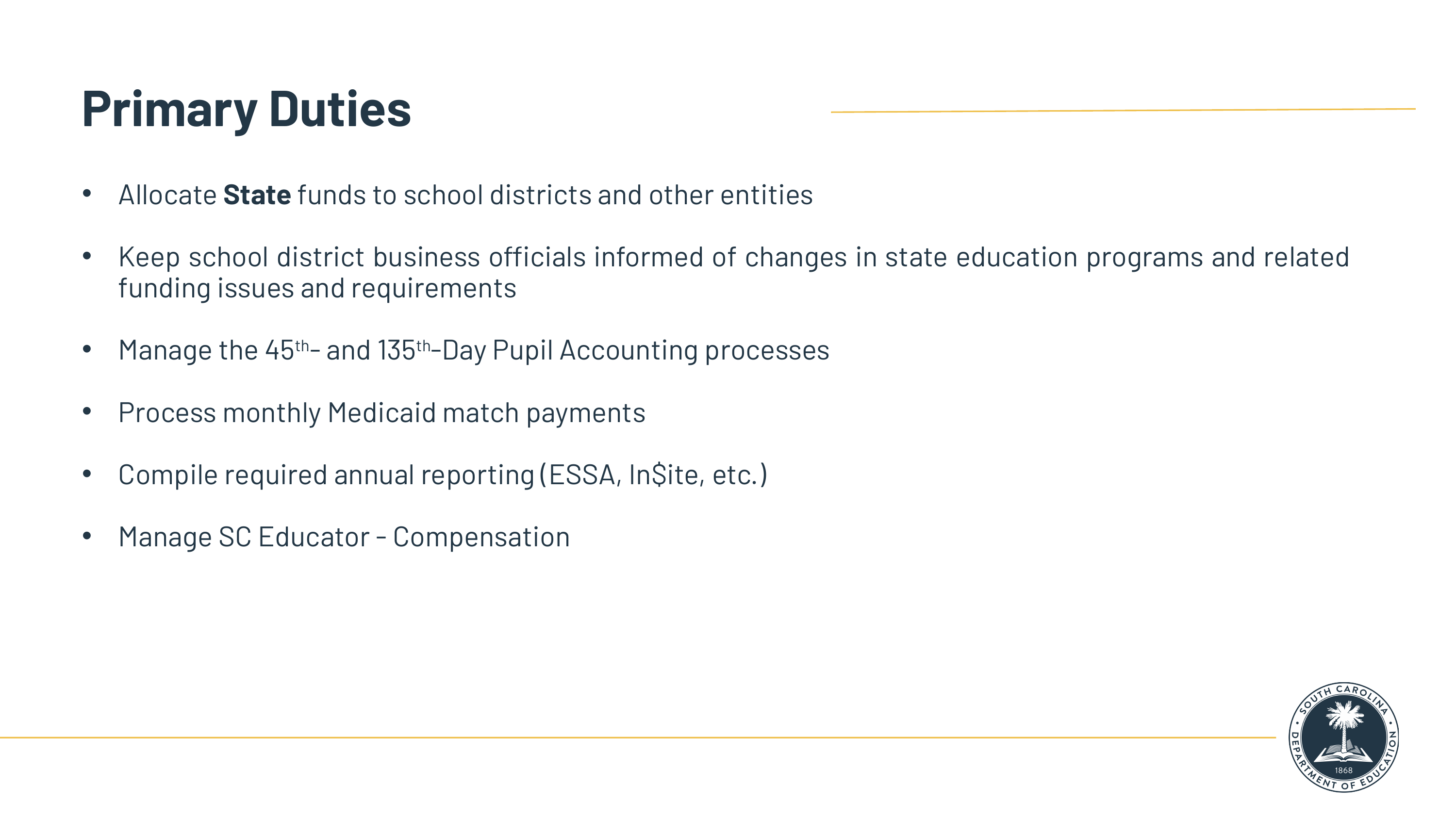

Primary Duties

Allocate State funds to school districts and other entities

Keep school district business officials informed of changes in state education programs and related funding issues and requirements

Manage the 45th- and 135th-Day Pupil Accounting processes

Process monthly Medicaid match payments

Compile required annual reporting (ESSA, In$ite, etc.)

Manage SC Educator - Compensation